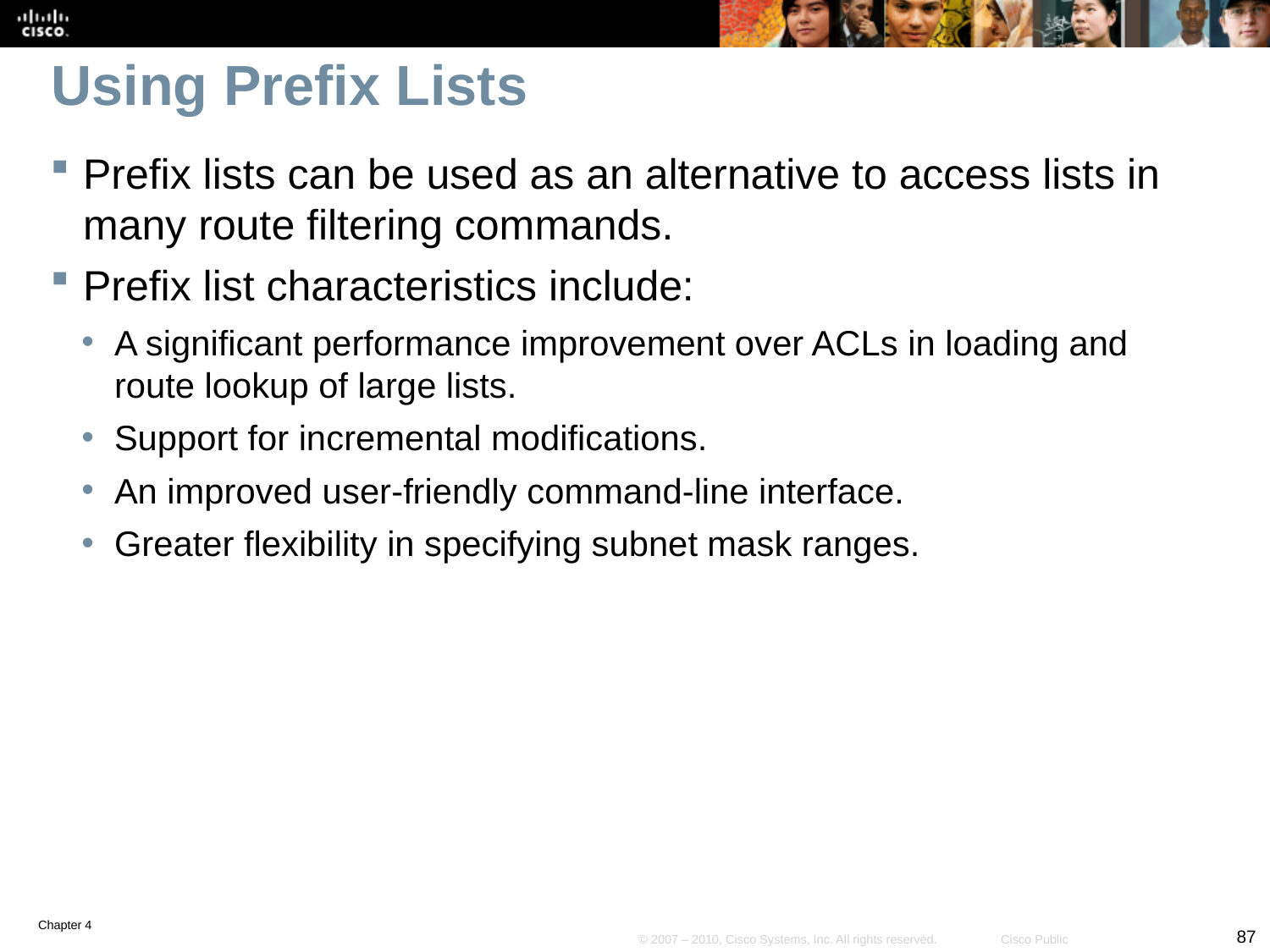

# Using Prefix Lists
Prefix lists can be used as an alternative to access lists in many route filtering commands.
Prefix list characteristics include:
A significant performance improvement over ACLs in loading and route lookup of large lists.
Support for incremental modifications.
An improved user-friendly command-line interface.
Greater flexibility in specifying subnet mask ranges.